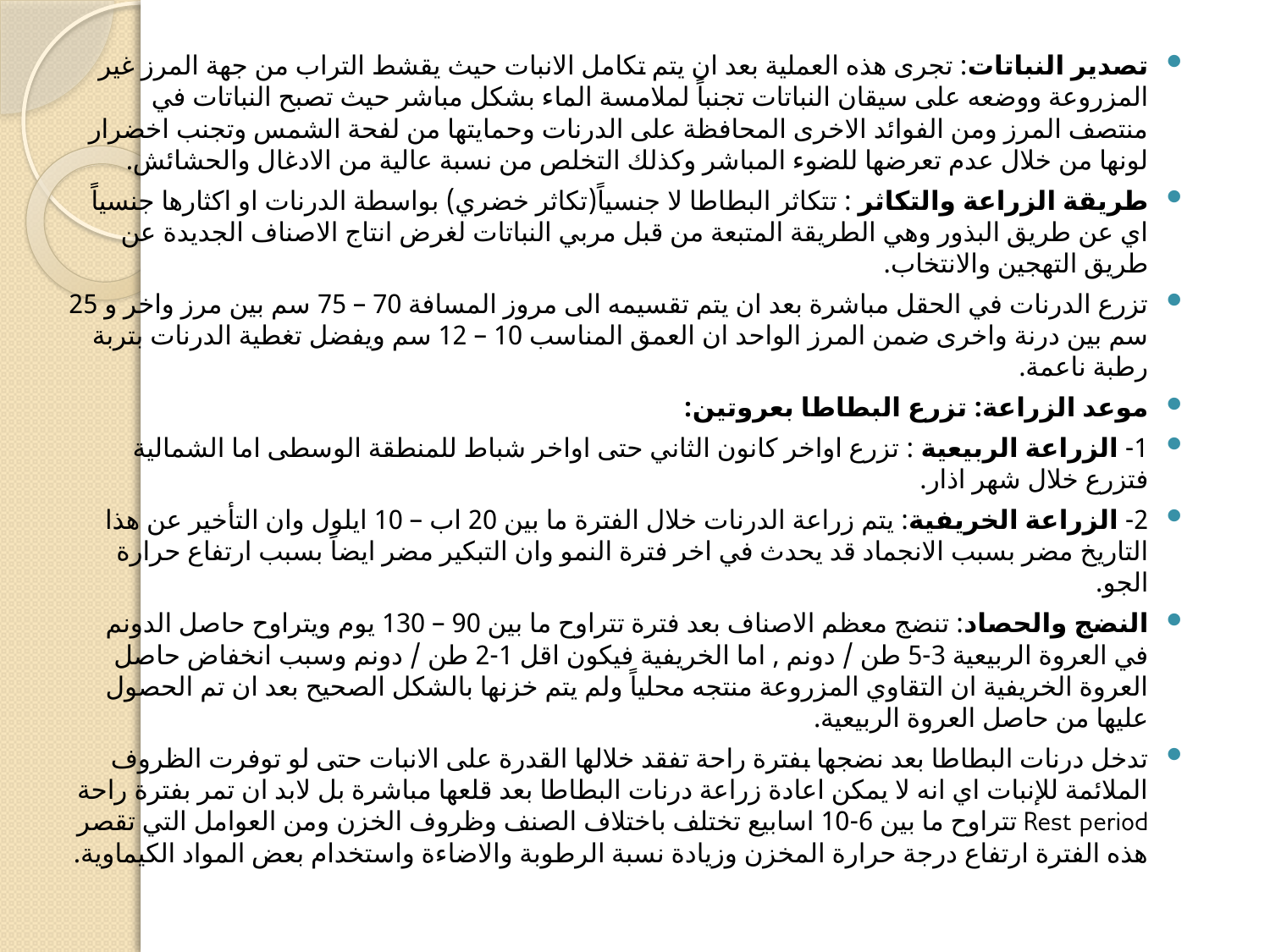

#
تصدير النباتات: تجرى هذه العملية بعد ان يتم تكامل الانبات حيث يقشط التراب من جهة المرز غير المزروعة ووضعه على سيقان النباتات تجنباً لملامسة الماء بشكل مباشر حيث تصبح النباتات في منتصف المرز ومن الفوائد الاخرى المحافظة على الدرنات وحمايتها من لفحة الشمس وتجنب اخضرار لونها من خلال عدم تعرضها للضوء المباشر وكذلك التخلص من نسبة عالية من الادغال والحشائش.
طريقة الزراعة والتكاثر : تتكاثر البطاطا لا جنسياً(تكاثر خضري) بواسطة الدرنات او اكثارها جنسياً اي عن طريق البذور وهي الطريقة المتبعة من قبل مربي النباتات لغرض انتاج الاصناف الجديدة عن طريق التهجين والانتخاب.
تزرع الدرنات في الحقل مباشرة بعد ان يتم تقسيمه الى مروز المسافة 70 – 75 سم بين مرز واخر و 25 سم بين درنة واخرى ضمن المرز الواحد ان العمق المناسب 10 – 12 سم ويفضل تغطية الدرنات بتربة رطبة ناعمة.
موعد الزراعة: تزرع البطاطا بعروتين:
1- الزراعة الربيعية : تزرع اواخر كانون الثاني حتى اواخر شباط للمنطقة الوسطى اما الشمالية فتزرع خلال شهر اذار.
2- الزراعة الخريفية: يتم زراعة الدرنات خلال الفترة ما بين 20 اب – 10 ايلول وان التأخير عن هذا التاريخ مضر بسبب الانجماد قد يحدث في اخر فترة النمو وان التبكير مضر ايضاً بسبب ارتفاع حرارة الجو.
النضج والحصاد: تنضج معظم الاصناف بعد فترة تتراوح ما بين 90 – 130 يوم ويتراوح حاصل الدونم في العروة الربيعية 3-5 طن / دونم , اما الخريفية فيكون اقل 1-2 طن / دونم وسبب انخفاض حاصل العروة الخريفية ان التقاوي المزروعة منتجه محلياً ولم يتم خزنها بالشكل الصحيح بعد ان تم الحصول عليها من حاصل العروة الربيعية.
تدخل درنات البطاطا بعد نضجها بفترة راحة تفقد خلالها القدرة على الانبات حتى لو توفرت الظروف الملائمة للإنبات اي انه لا يمكن اعادة زراعة درنات البطاطا بعد قلعها مباشرة بل لابد ان تمر بفترة راحة Rest period تتراوح ما بين 6-10 اسابيع تختلف باختلاف الصنف وظروف الخزن ومن العوامل التي تقصر هذه الفترة ارتفاع درجة حرارة المخزن وزيادة نسبة الرطوبة والاضاءة واستخدام بعض المواد الكيماوية.